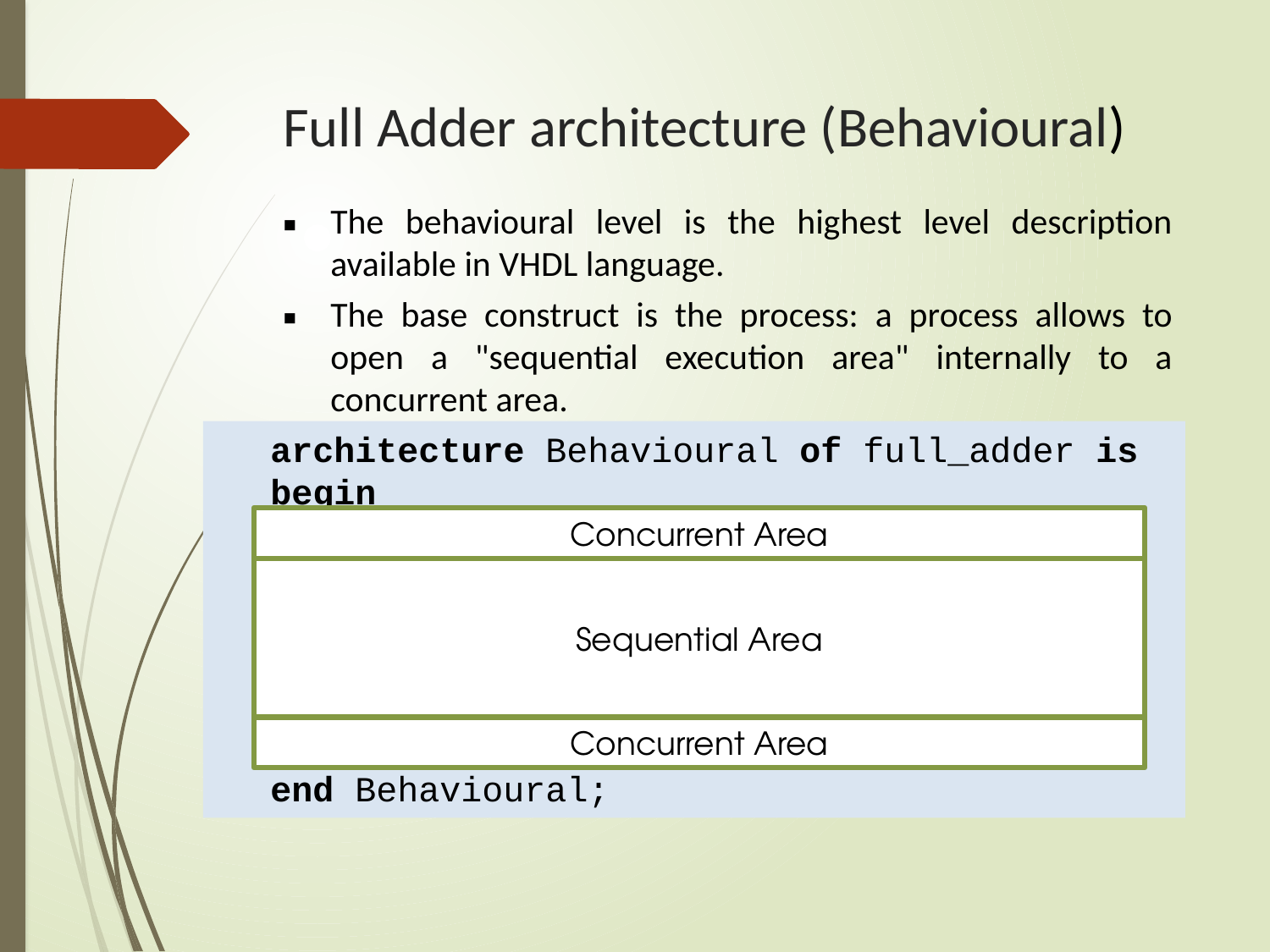

# Full Adder architecture (Behavioural)
The behavioural level is the highest level description available in VHDL language.
The base construct is the process: a process allows to open a "sequential execution area" internally to a concurrent area.

architecture Behavioural of full_adder is
begin

sum : process (A,B,Cin)
begin

end Behavioural;
Concurrent Area
Sequential Area
Concurrent Area